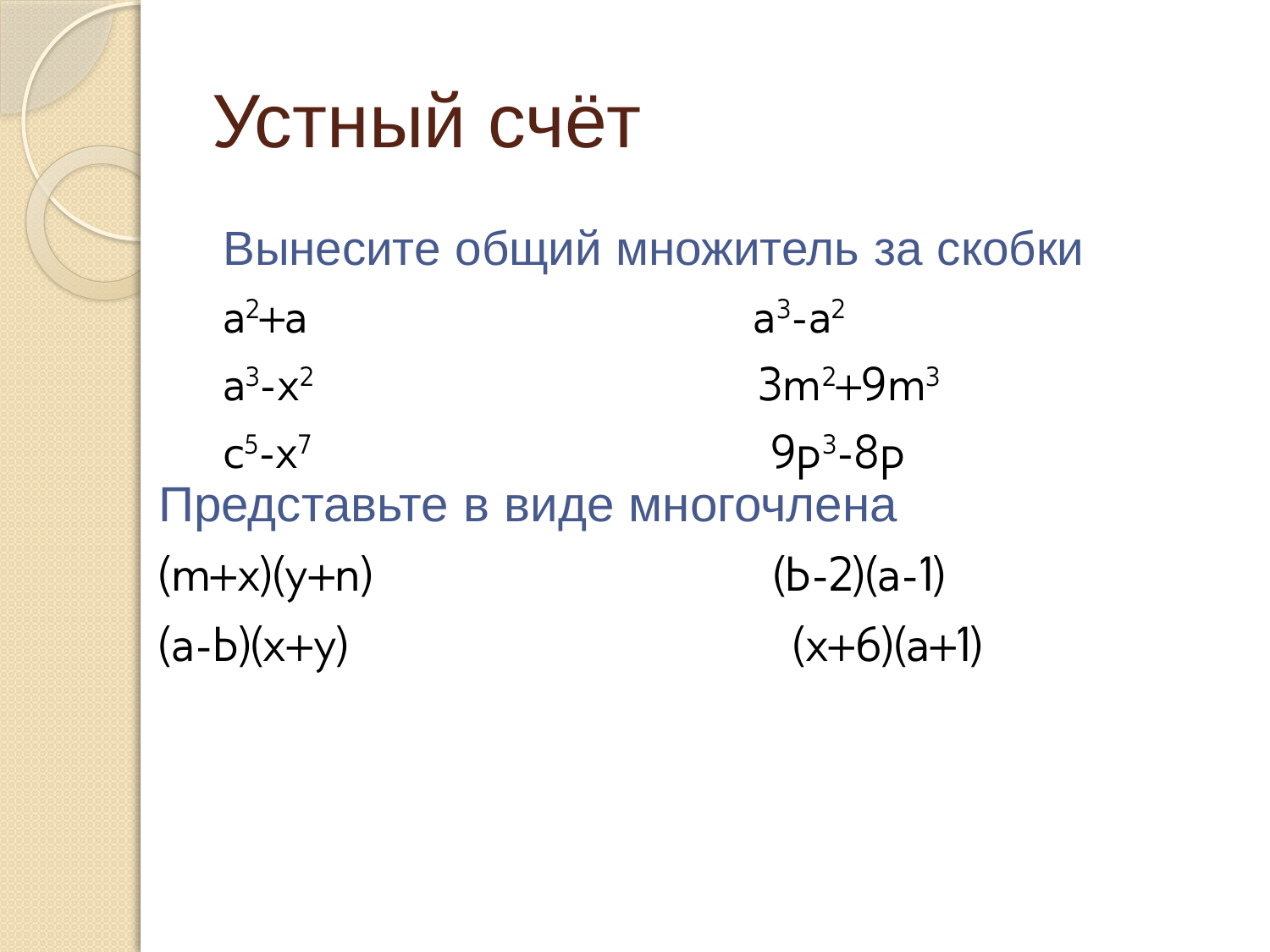

# Устный счёт
Вынесите общий множитель за скобки
a2+a                               a3-a2
a3-x2                               3m2+9m3
c5-x7                                9p3-8p

Представьте в виде многочлена
(m+x)(y+n)                           (b-2)(a-1)
(a-b)(x+y)                              (x+6)(a+1)